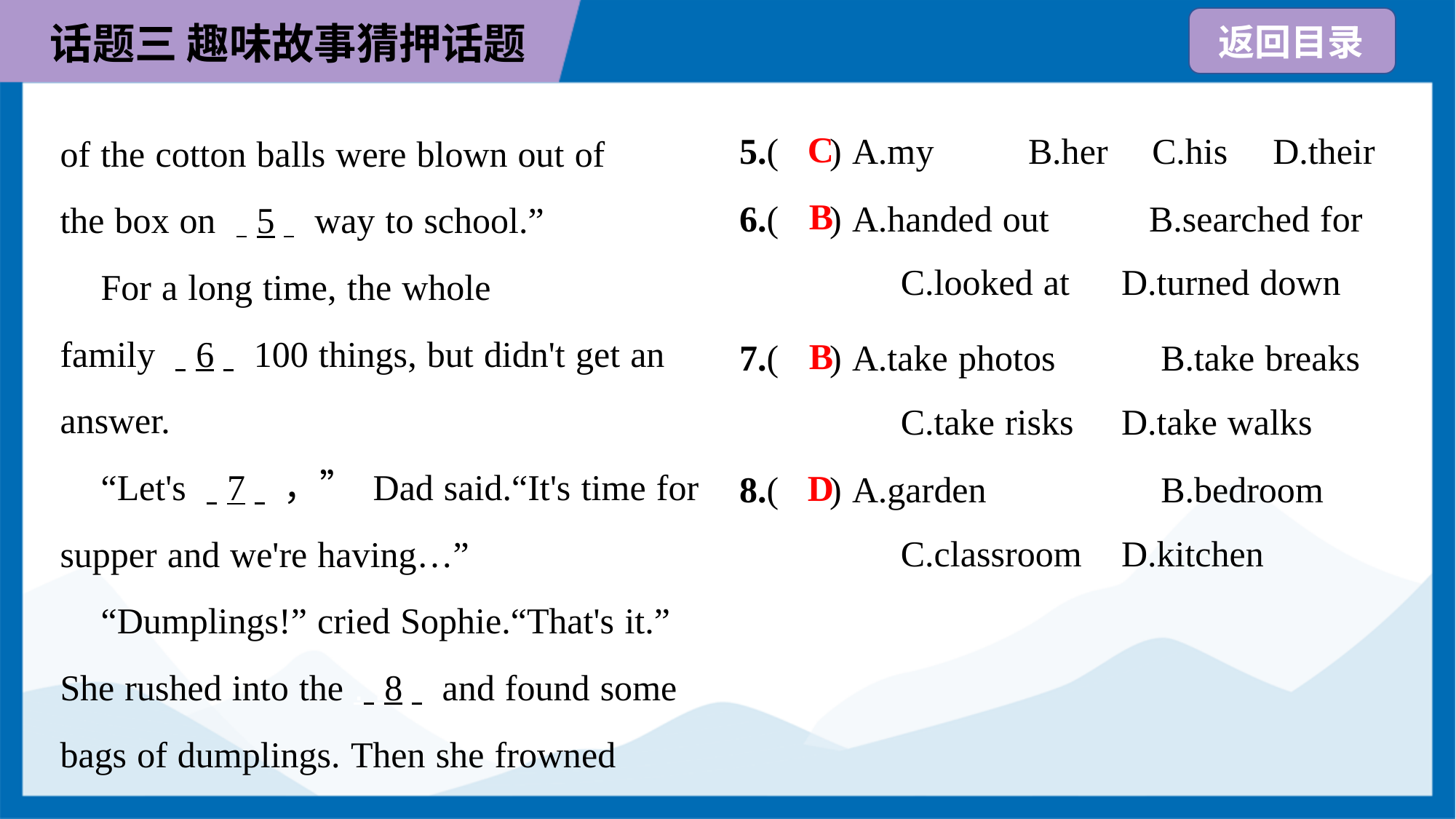

C
of the cotton balls were blown out of
the box on . .5. . way to school.”
    For a long time, the whole
family . .6. . 100 things, but didn't get an
answer.
    “Let's . .7. .，” Dad said.“It's time for
supper and we're having…”
    “Dumplings!” cried Sophie.“That's it.”
She rushed into the . .8. . and found some
bags of dumplings. Then she frowned

5.(     ) A.my	B.her	C.his	D.their
6.(     ) A.handed out	B.searched for
C.looked at	D.turned down
B
7.(     ) A.take photos	B.take breaks
C.take risks	D.take walks
B
8.(     ) A.garden	B.bedroom
C.classroom	D.kitchen
D